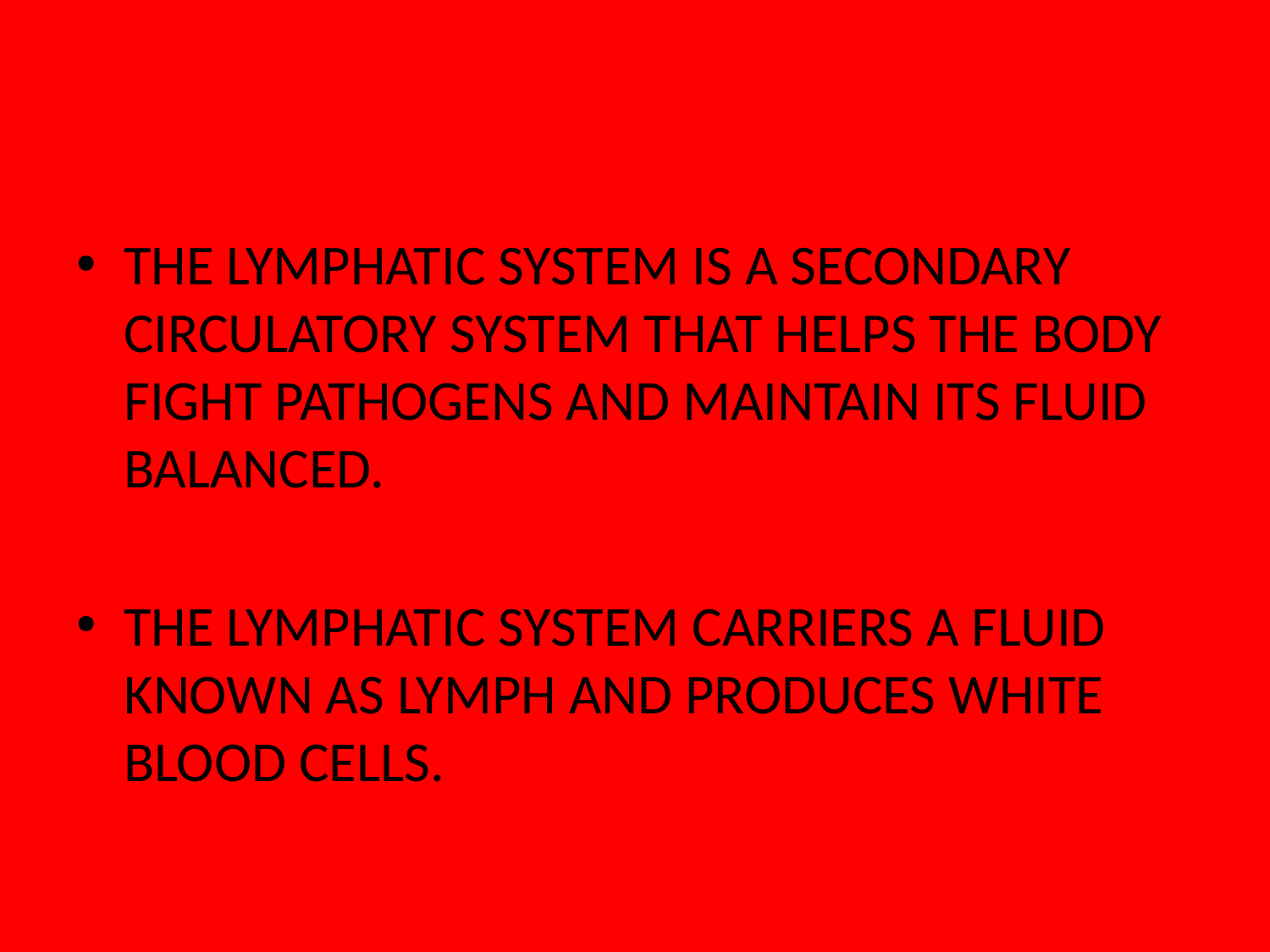

# THE LYMPHATIC SYSTEM AND IMMUNE RESPONSE
THE LYMPHATIC SYSTEM IS A SECONDARY CIRCULATORY SYSTEM THAT HELPS THE BODY FIGHT PATHOGENS AND MAINTAIN ITS FLUID BALANCED.

THE LYMPHATIC SYSTEM CARRIERS A FLUID  KNOWN AS LYMPH AND PRODUCES WHITE BLOOD CELLS.